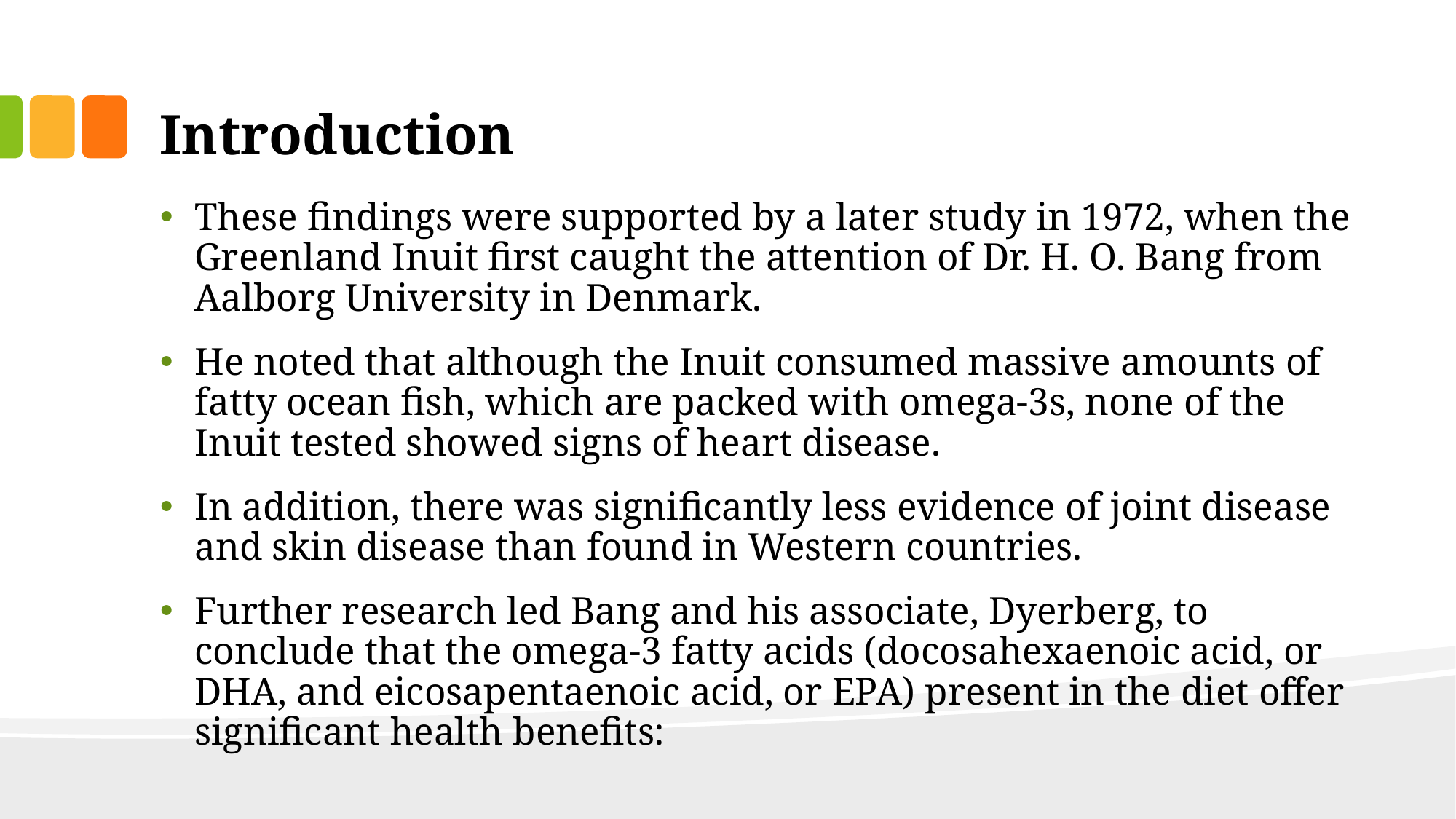

# Introduction
These findings were supported by a later study in 1972, when the Greenland Inuit first caught the attention of Dr. H. O. Bang from Aalborg University in Denmark.
He noted that although the Inuit consumed massive amounts of fatty ocean fish, which are packed with omega-3s, none of the Inuit tested showed signs of heart disease.
In addition, there was significantly less evidence of joint disease and skin disease than found in Western countries.
Further research led Bang and his associate, Dyerberg, to conclude that the omega-3 fatty acids (docosahexaenoic acid, or DHA, and eicosapentaenoic acid, or EPA) present in the diet offer significant health benefits: